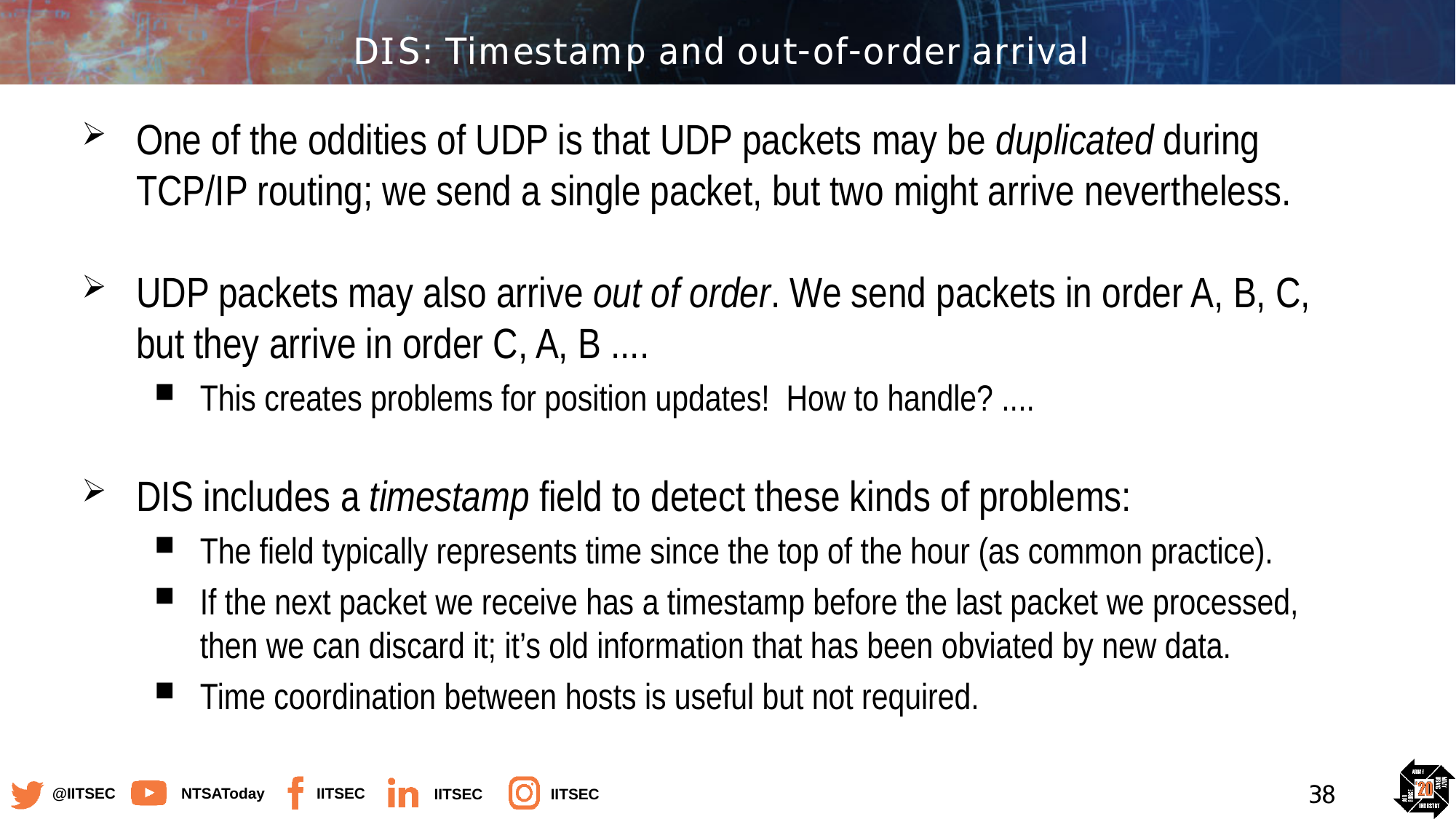

# DIS: Timestamp and out-of-order arrival
One of the oddities of UDP is that UDP packets may be duplicated during TCP/IP routing; we send a single packet, but two might arrive nevertheless.

UDP packets may also arrive out of order. We send packets in order A, B, C, but they arrive in order C, A, B ....
This creates problems for position updates!  How to handle? ....

DIS includes a timestamp field to detect these kinds of problems:
The field typically represents time since the top of the hour (as common practice).
If the next packet we receive has a timestamp before the last packet we processed, then we can discard it; it’s old information that has been obviated by new data.
Time coordination between hosts is useful but not required.
38